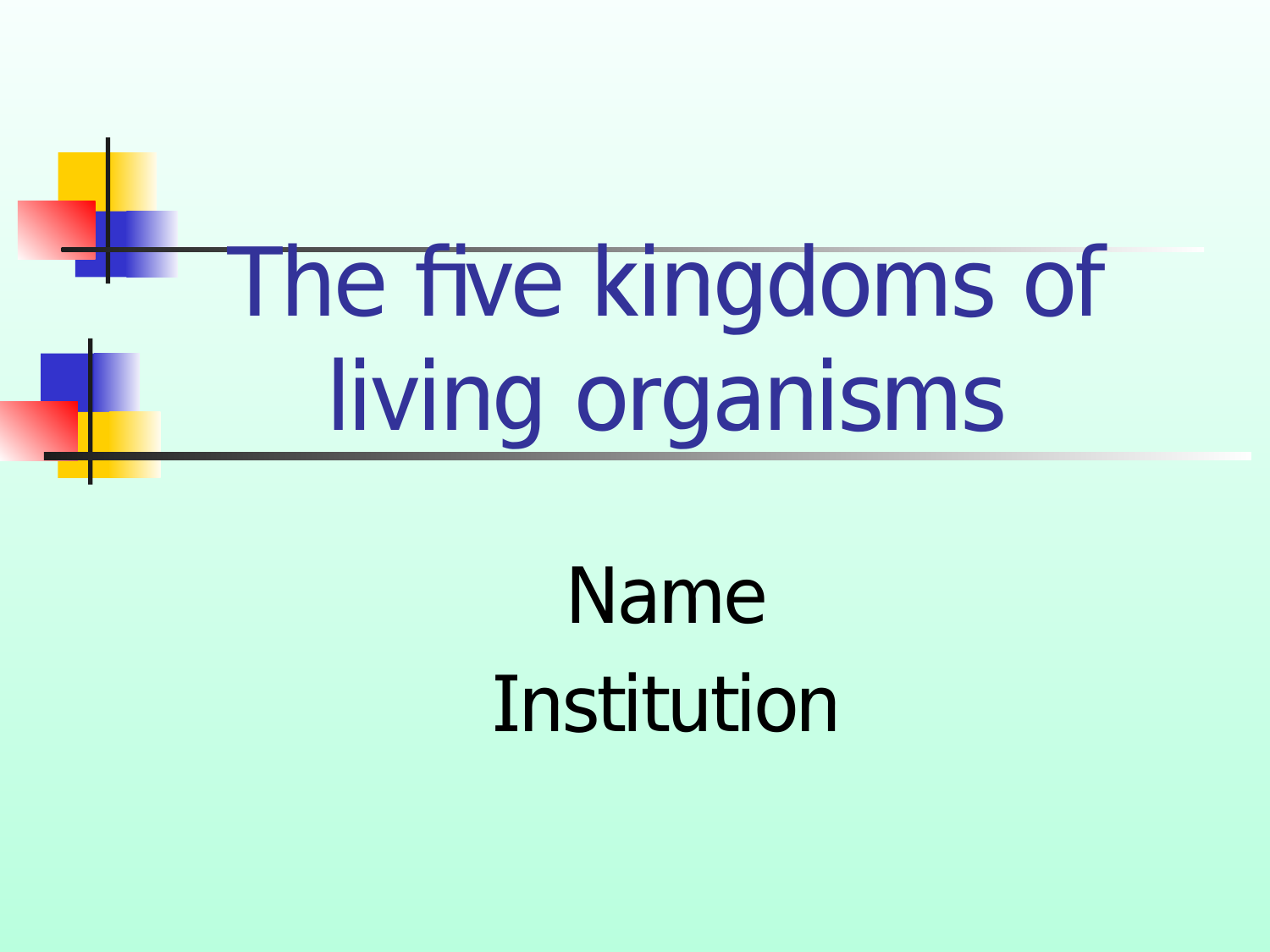

# The five kingdoms of living organisms
Name
Institution